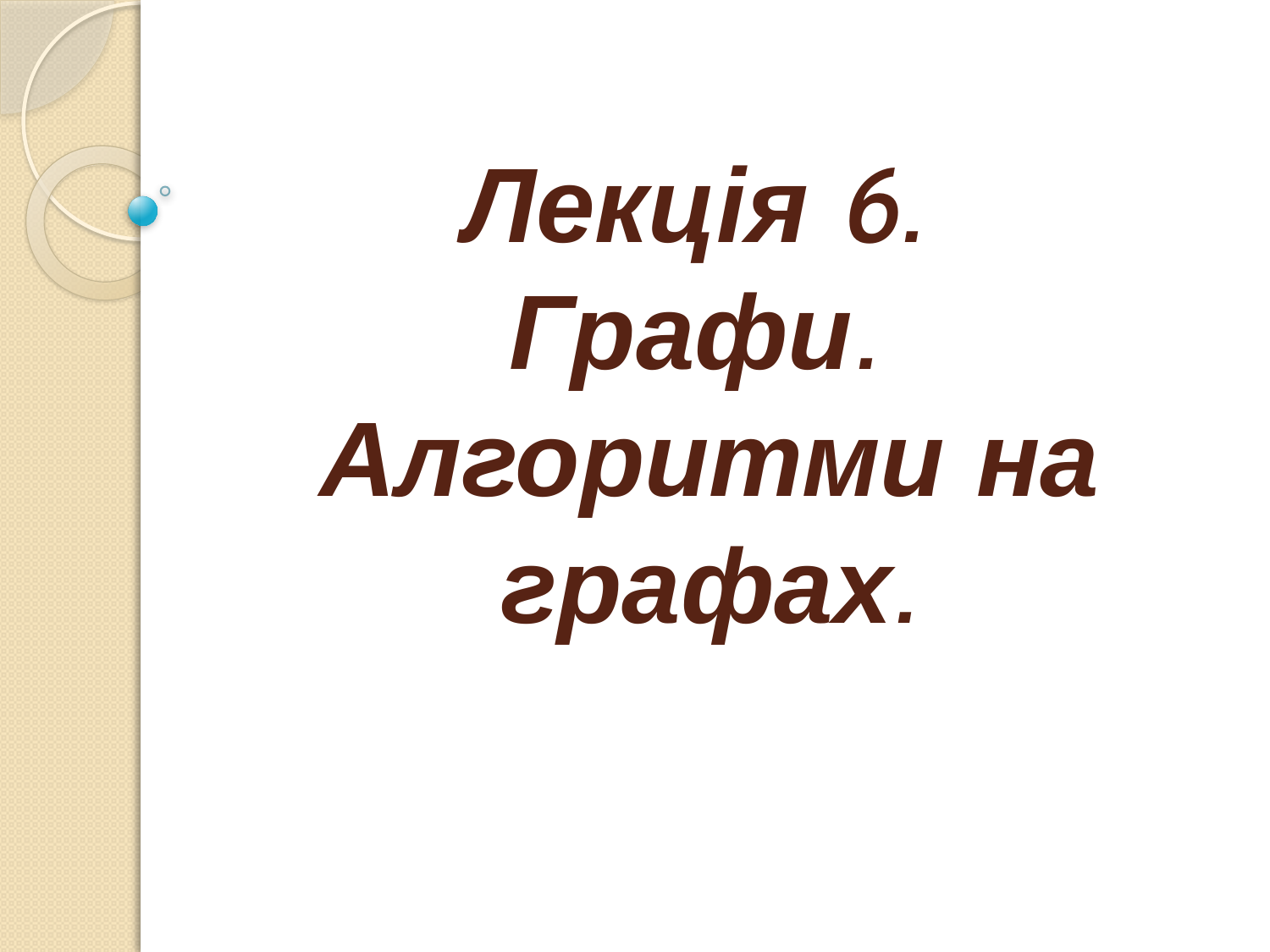

# Лекція 6. Графи. Алгоритми на графах.